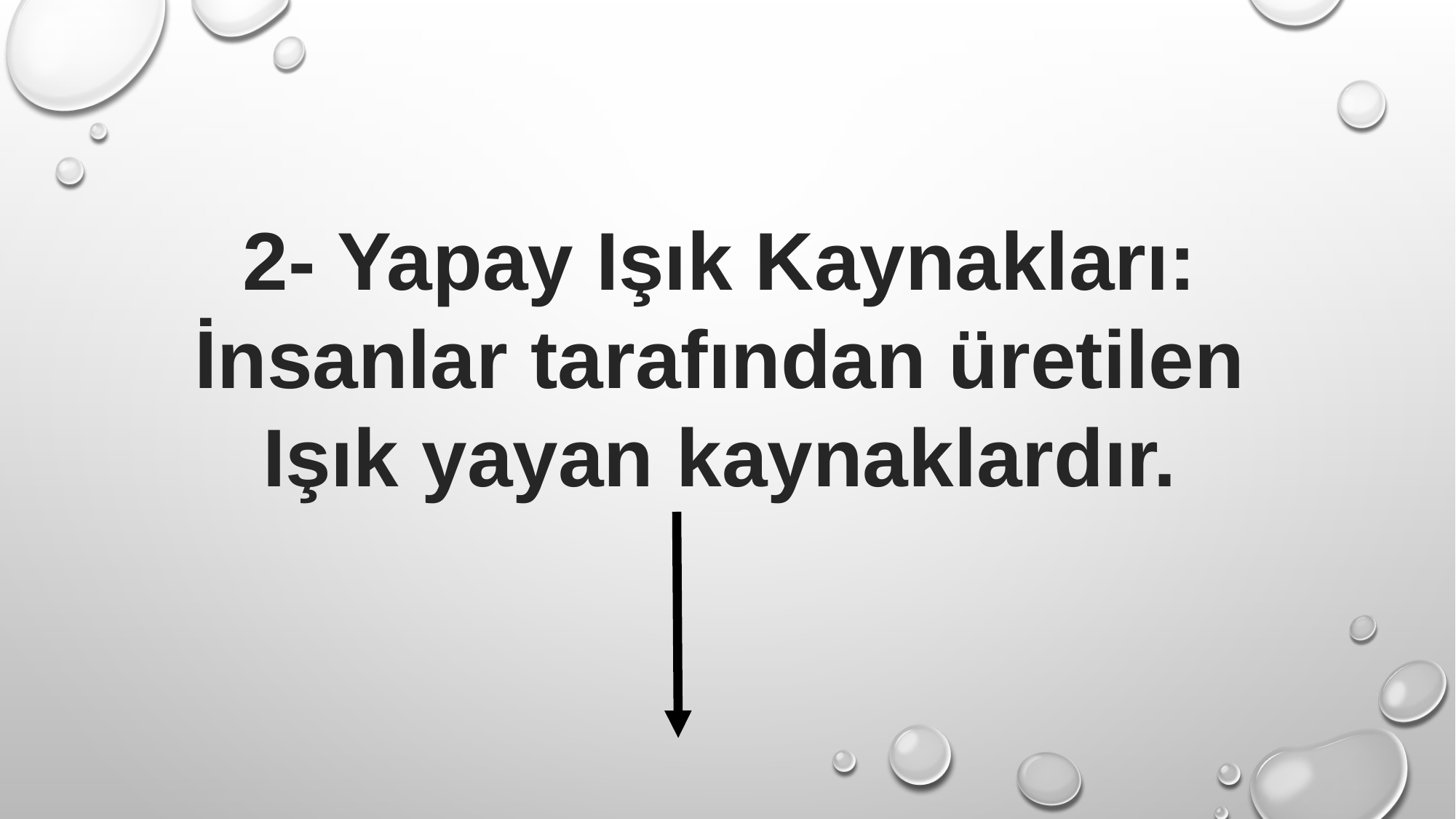

2- Yapay Işık Kaynakları:
İnsanlar tarafından üretilen
Işık yayan kaynaklardır.